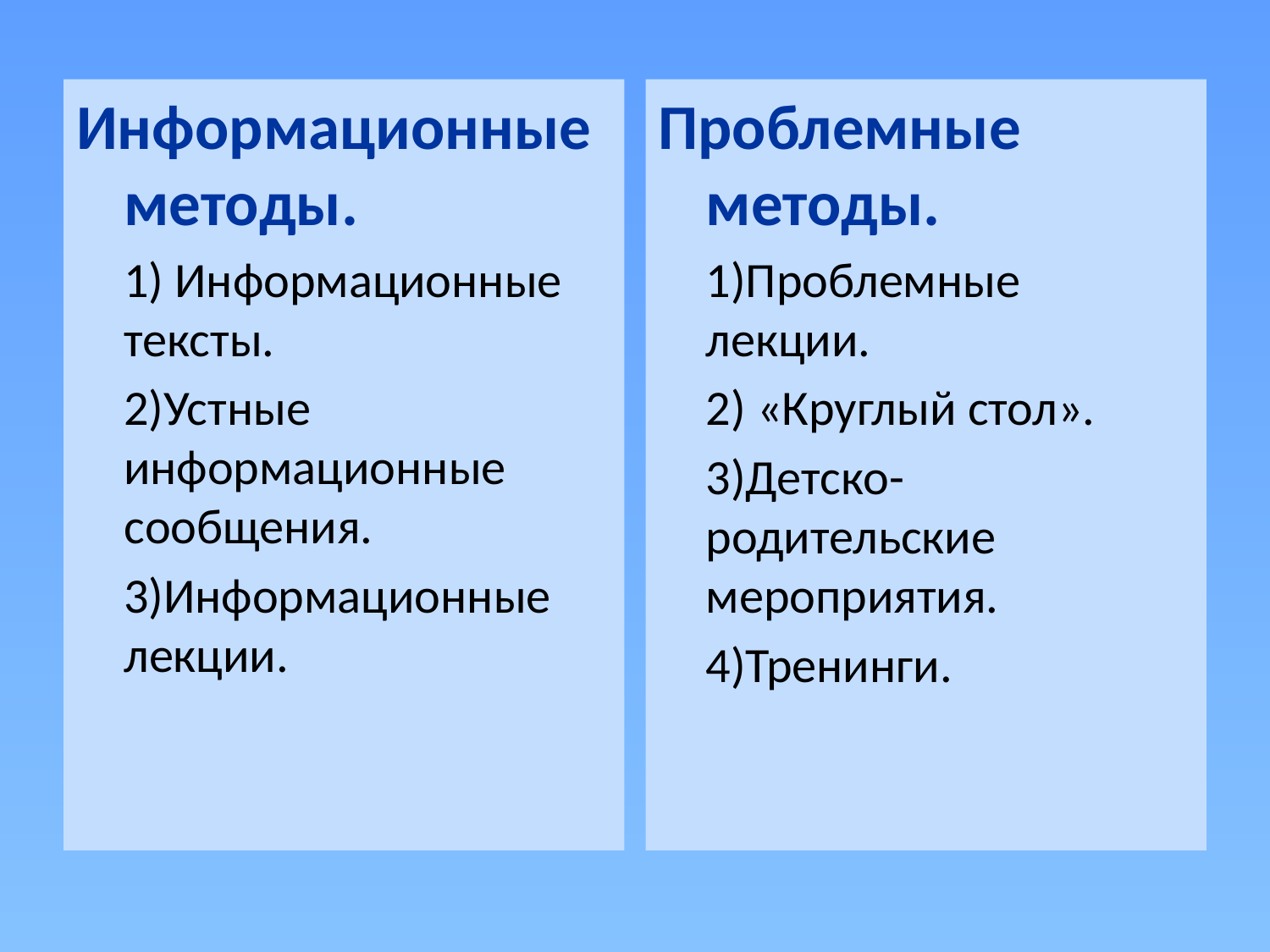

#
Информационные методы.
	1) Информационные тексты.
	2)Устные информационные сообщения.
	3)Информационные лекции.
Проблемные методы.
	1)Проблемные лекции.
	2) «Круглый стол».
	3)Детско-родительские мероприятия.
	4)Тренинги.